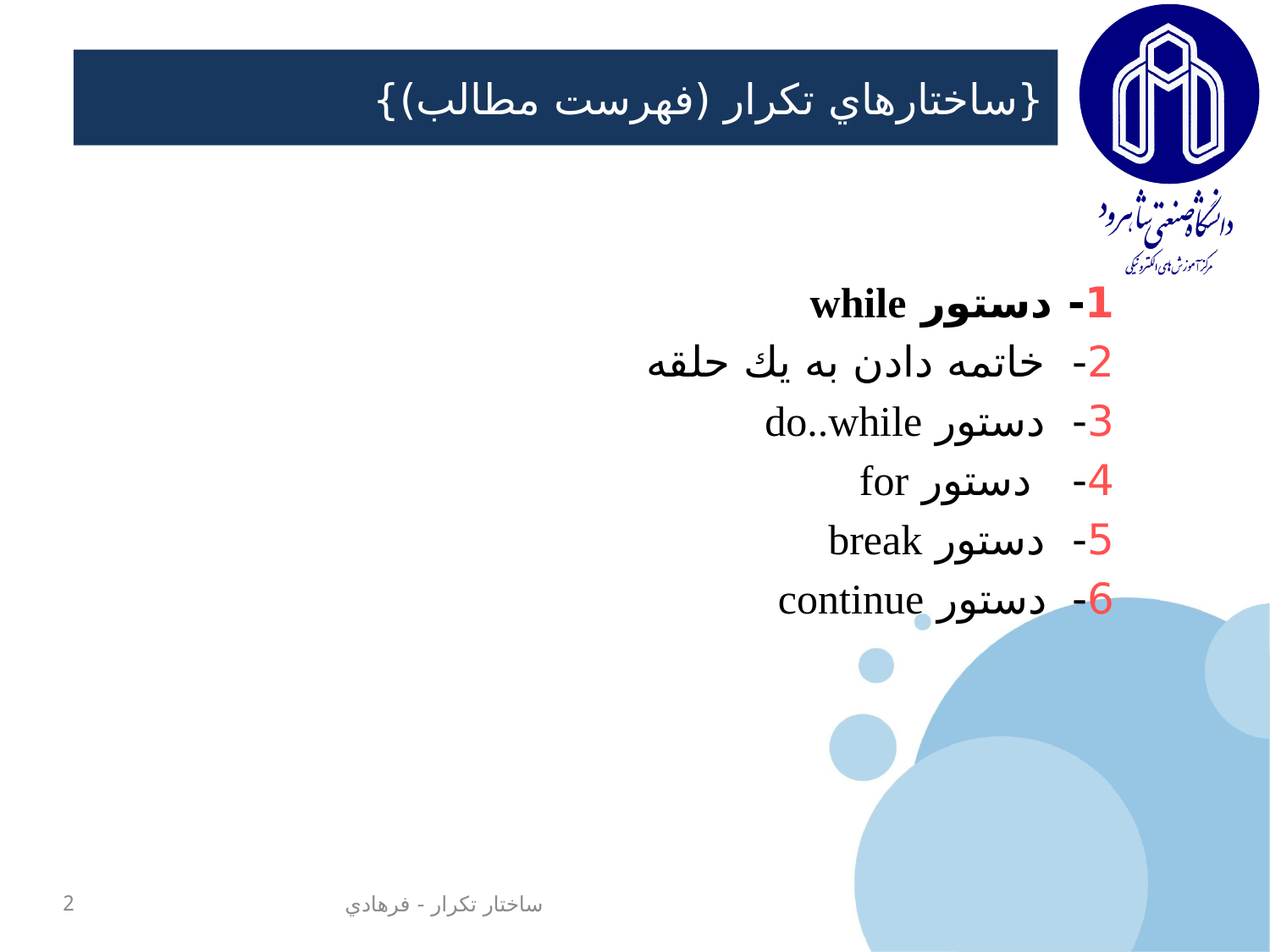

# {ساختارهاي تکرار (فهرست مطالب)}
1- دستور while
2-  خاتمه دادن به يك حلقه
3-  دستور do..while
4-   دستور for
5-  دستور break
6-  دستور continue

2
ساختار تکرار - فرهادي